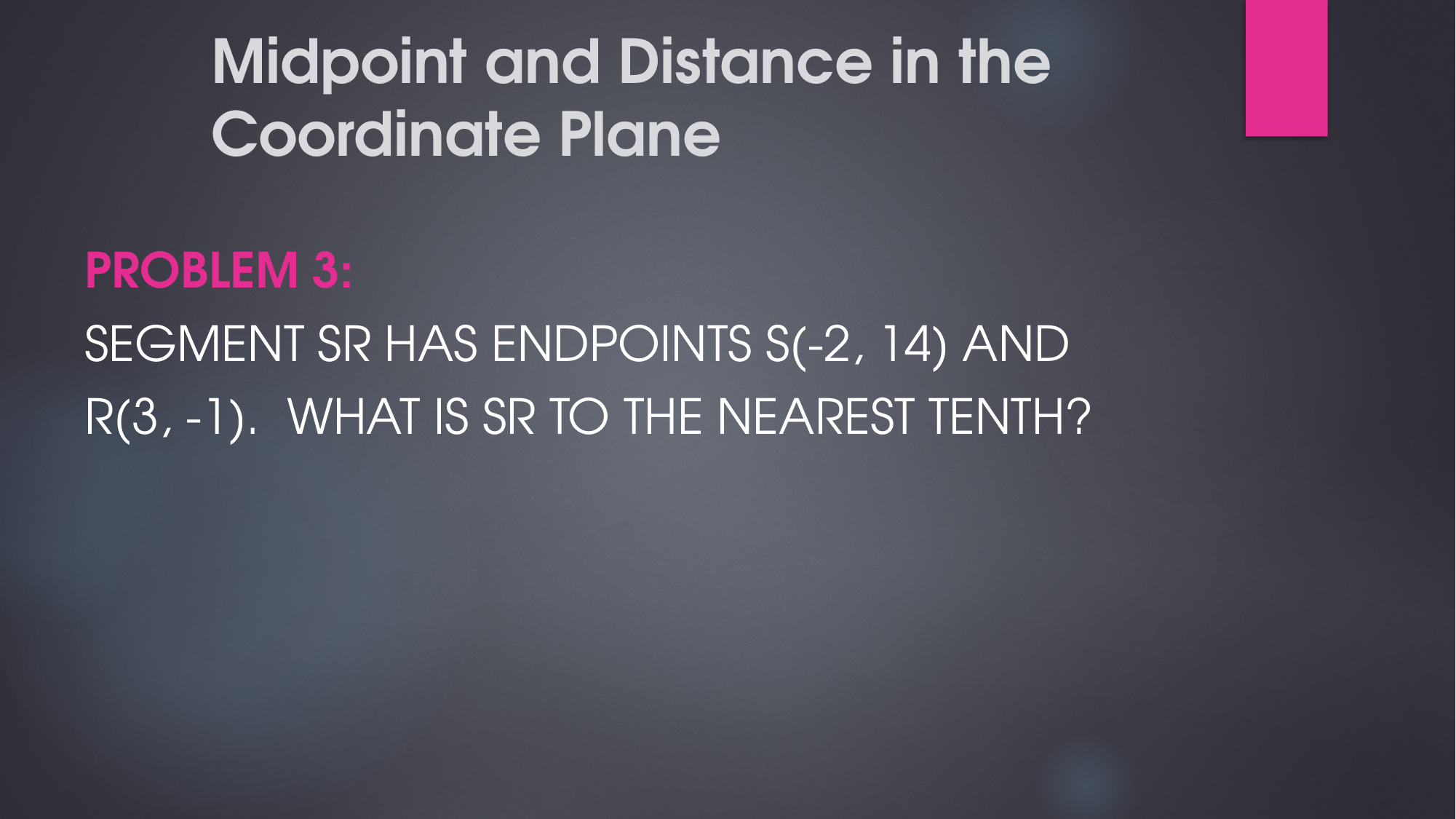

# Midpoint and Distance in the Coordinate Plane
Problem 3:
Segment SR has endpoints S(-2, 14) and
R(3, -1).  What is SR to the nearest tenth?